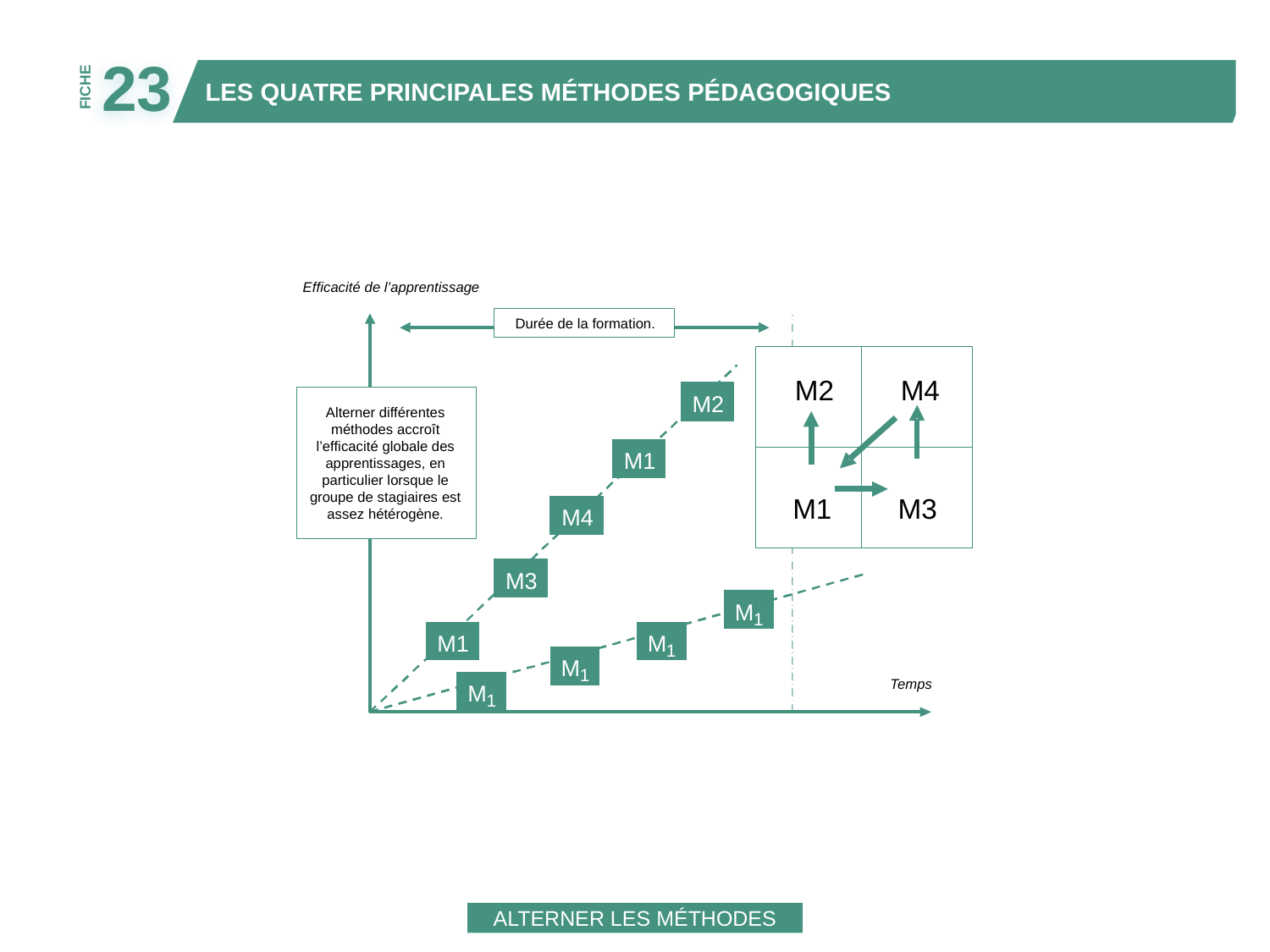

23

LES QUATRE PRINCIPALES MÉTHODES PÉDAGOGIQUES
FICHE

Efficacité de l’apprentissage

Durée de la formation.

M2
M4

M2
Alterner différentes
méthodes accroît
l’efficacité globale des
apprentissages, en
particulier lorsque le
groupe de stagiaires est
assez hétérogène.

M1

M1
M3

M4

M3

M

1

M1
M

1

M
1

Temps
M

1

ALTERNER LES MÉTHODES